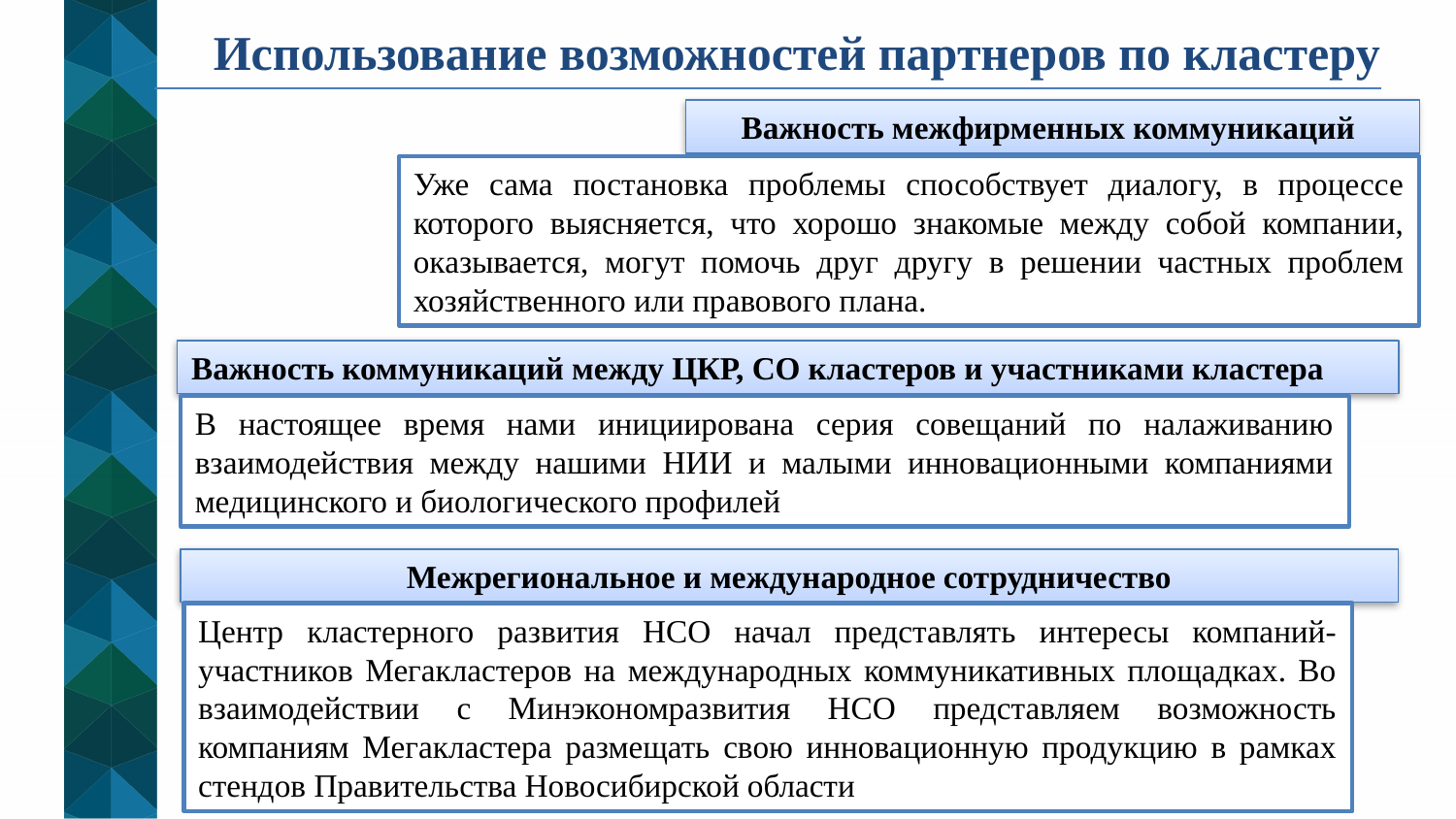

Использование возможностей партнеров по кластеру
Важность межфирменных коммуникаций
Уже сама постановка проблемы способствует диалогу, в процессе которого выясняется, что хорошо знакомые между собой компании, оказывается, могут помочь друг другу в решении частных проблем хозяйственного или правового плана.
Важность коммуникаций между ЦКР, СО кластеров и участниками кластера
В настоящее время нами инициирована серия совещаний по налаживанию взаимодействия между нашими НИИ и малыми инновационными компаниями медицинского и биологического профилей
Межрегиональное и международное сотрудничество
Центр кластерного развития НСО начал представлять интересы компаний-участников Мегакластеров на международных коммуникативных площадках. Во взаимодействии с Минэкономразвития НСО представляем возможность компаниям Мегакластера размещать свою инновационную продукцию в рамках стендов Правительства Новосибирской области